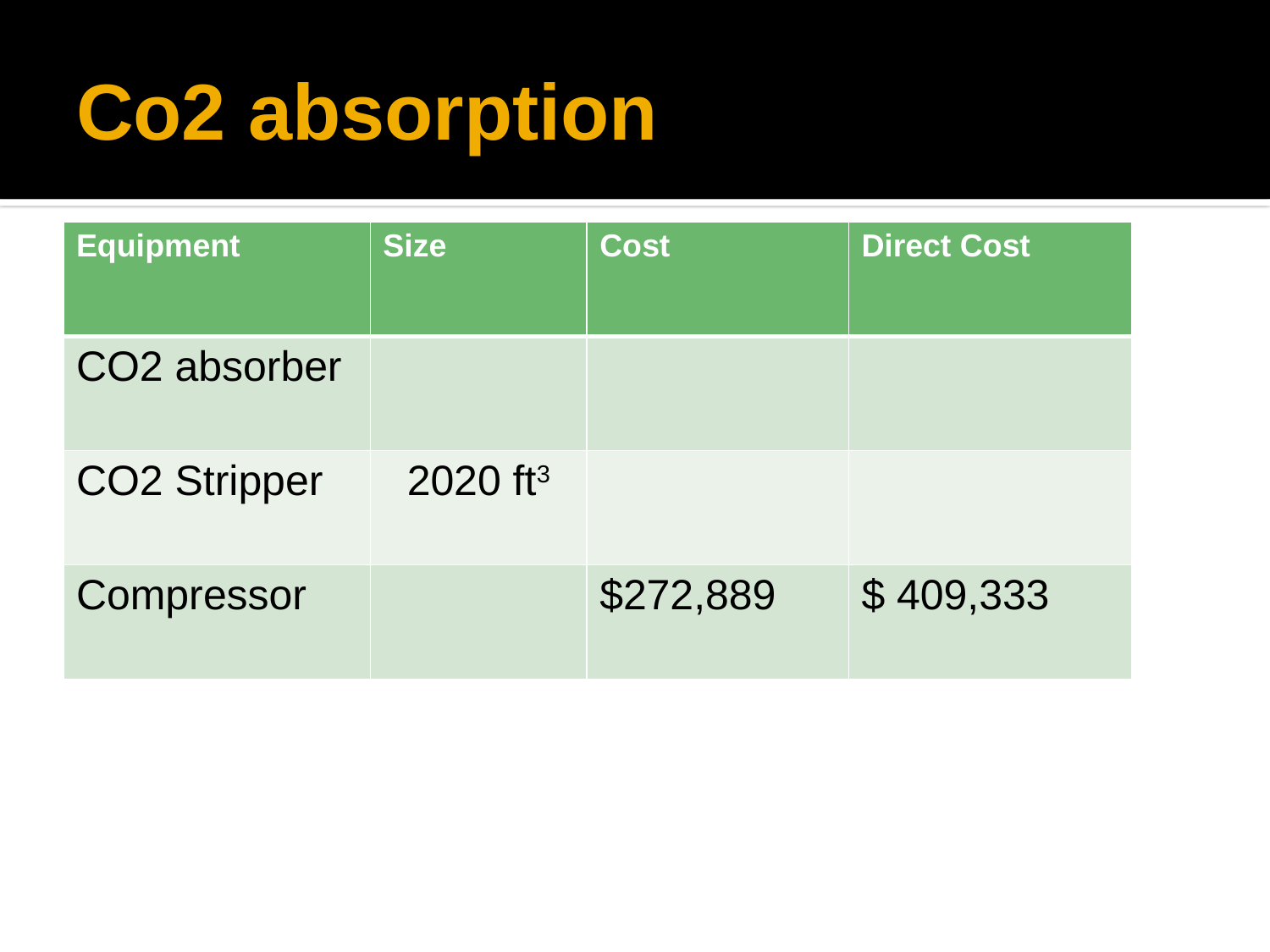

# Co2 absorption
| Equipment | Size | Cost | Direct Cost |
| --- | --- | --- | --- |
| CO2 absorber |  |  |  |
| CO2 Stripper | 2020 ft3 |  |  |
| Compressor |  | $272,889 | $ 409,333 |